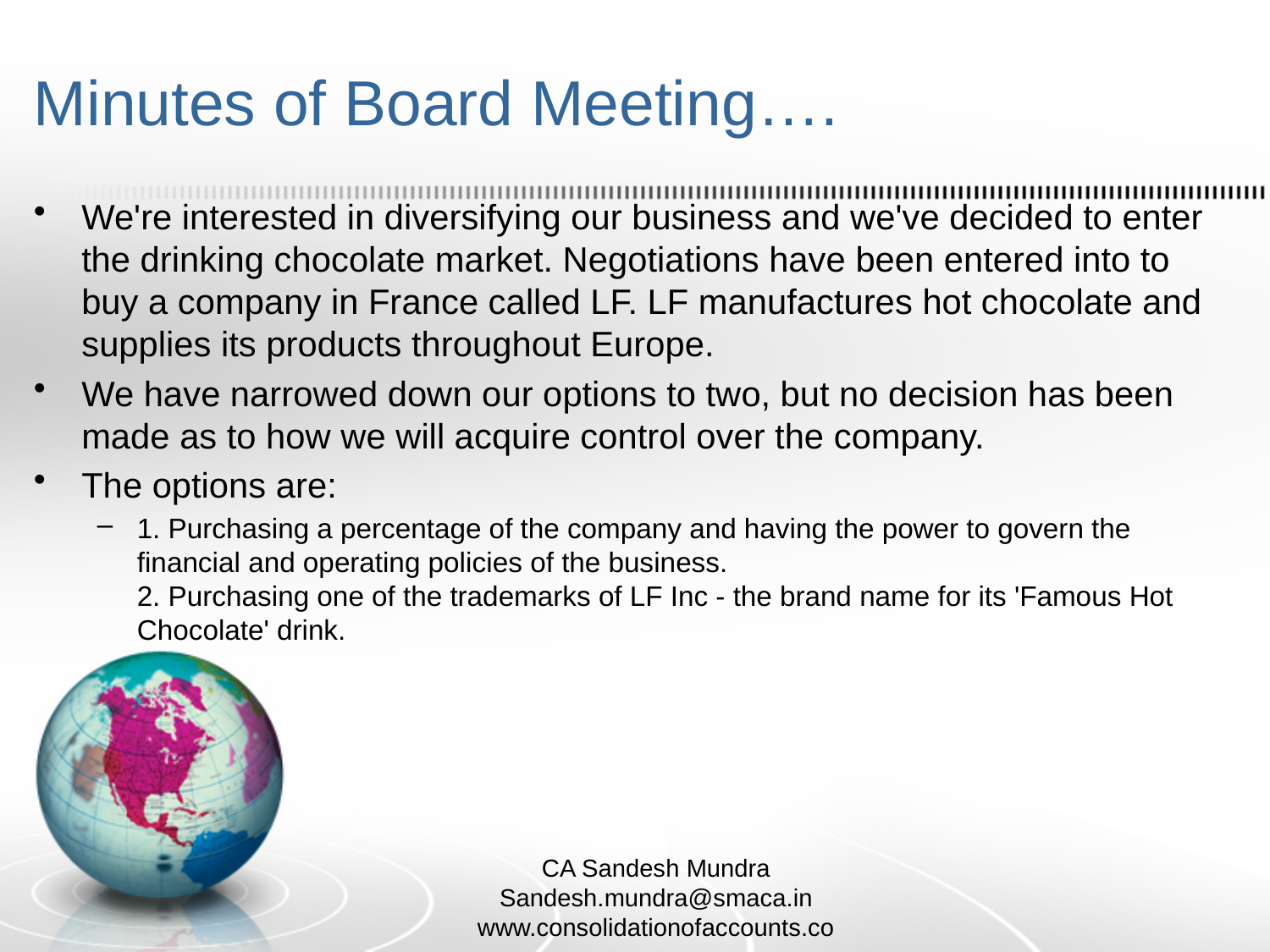

# Minutes of Board Meeting….
We're interested in diversifying our business and we've decided to enter the drinking chocolate market. Negotiations have been entered into to buy a company in France called LF. LF manufactures hot chocolate and supplies its products throughout Europe.
We have narrowed down our options to two, but no decision has been made as to how we will acquire control over the company.
The options are:
1. Purchasing a percentage of the company and having the power to govern the financial and operating policies of the business.
2. Purchasing one of the trademarks of LF Inc - the brand name for its 'Famous Hot Chocolate' drink.